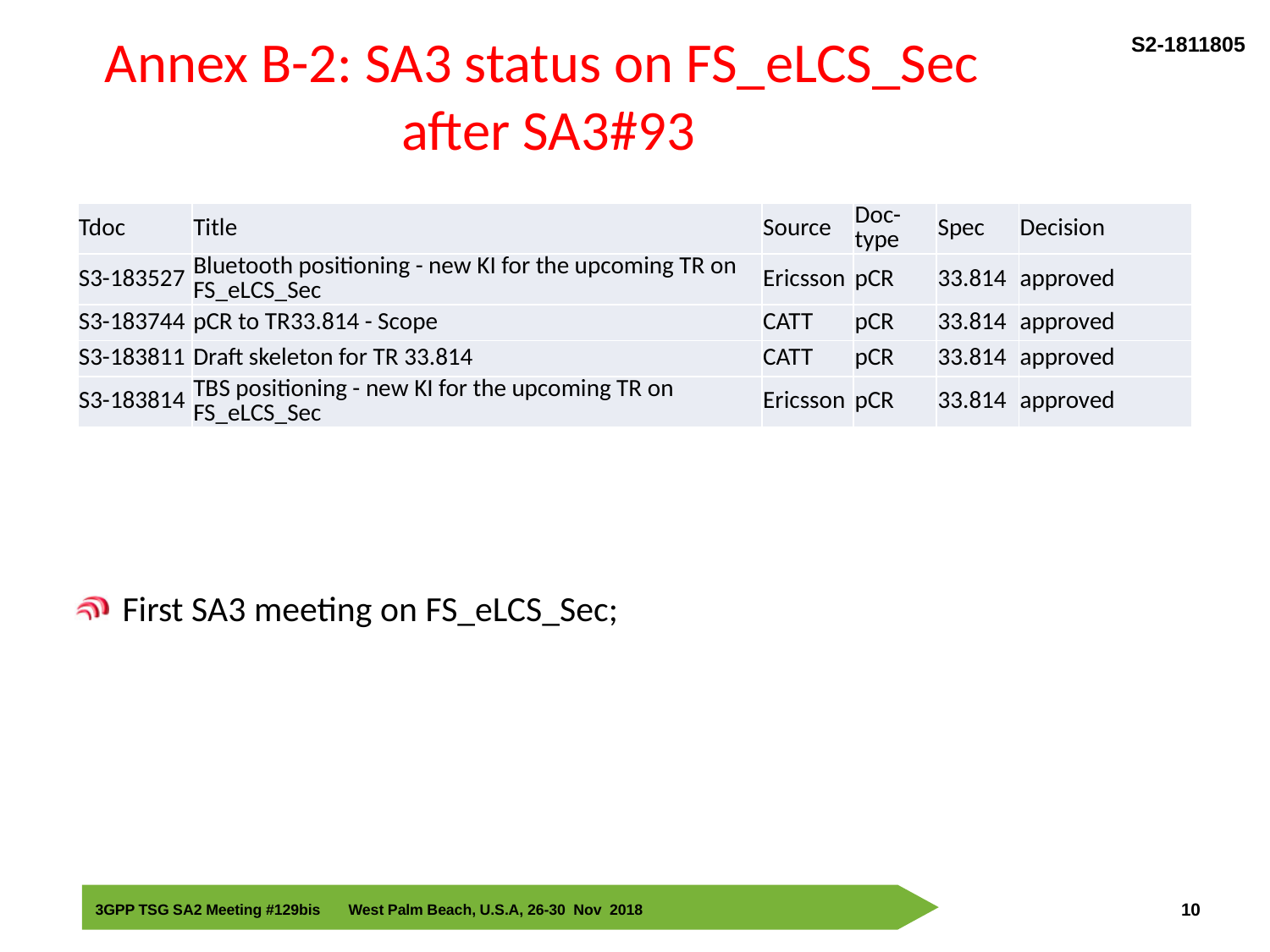

# Annex B-2: SA3 status on FS_eLCS_Sec after SA3#93
| Tdoc | Title | Source | Doc-type | Spec | Decision |
| --- | --- | --- | --- | --- | --- |
| S3-183527 | Bluetooth positioning - new KI for the upcoming TR on FS\_eLCS\_Sec | Ericsson | pCR | 33.814 | approved |
| S3-183744 | pCR to TR33.814 - Scope | CATT | pCR | 33.814 | approved |
| S3-183811 | Draft skeleton for TR 33.814 | CATT | pCR | 33.814 | approved |
| S3-183814 | TBS positioning - new KI for the upcoming TR on FS\_eLCS\_Sec | Ericsson | pCR | 33.814 | approved |
First SA3 meeting on FS_eLCS_Sec;